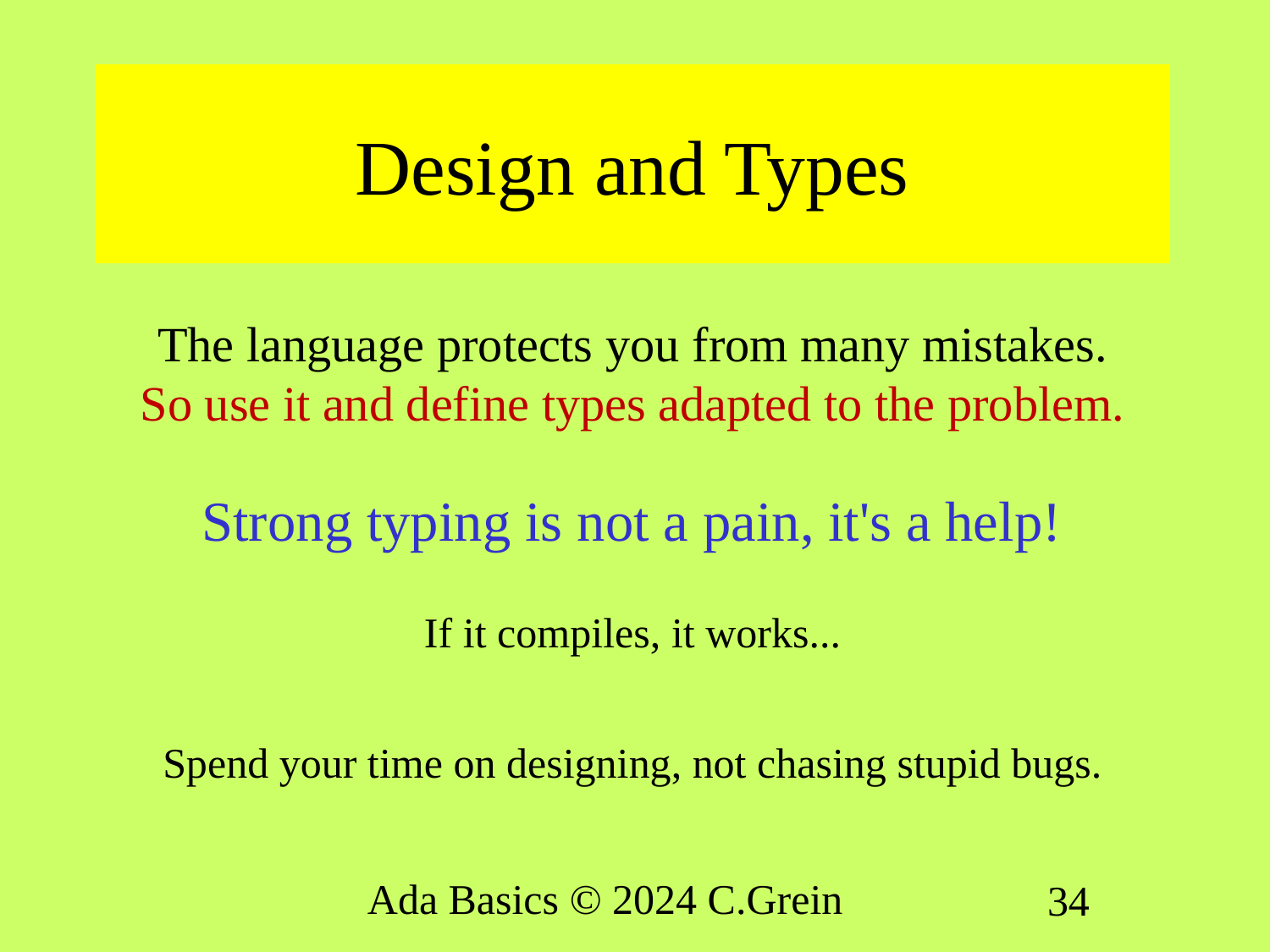

# Design and Types
The language protects you from many mistakes.
So use it and define types adapted to the problem.

Strong typing is not a pain, it's a help!

If it compiles, it works...

Spend your time on designing, not chasing stupid bugs.
Ada Basics © 2024 C.Grein
34